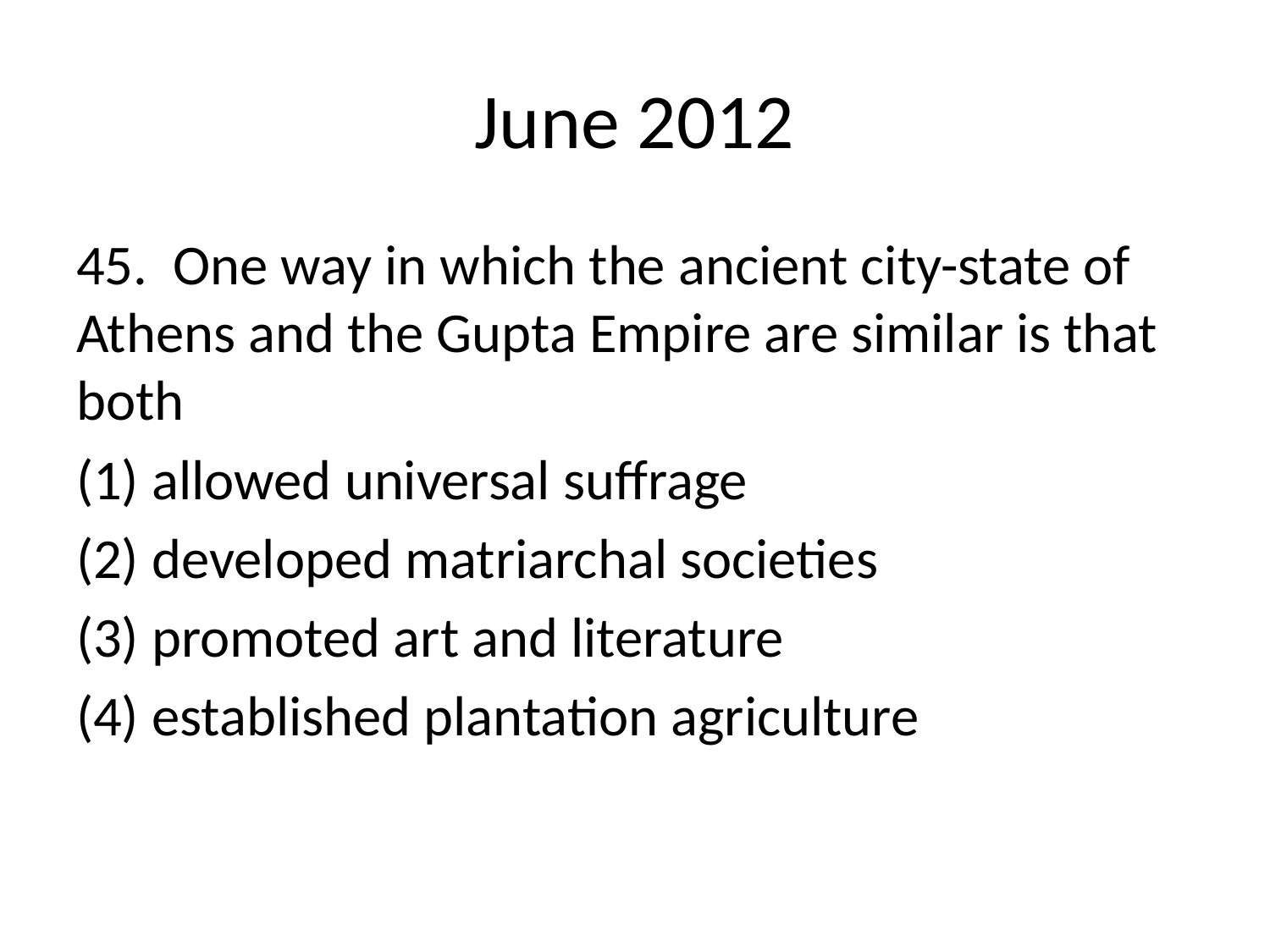

# June 2012
45.  One way in which the ancient city-state of Athens and the Gupta Empire are similar is that both
(1) allowed universal suffrage
(2) developed matriarchal societies
(3) promoted art and literature
(4) established plantation agriculture